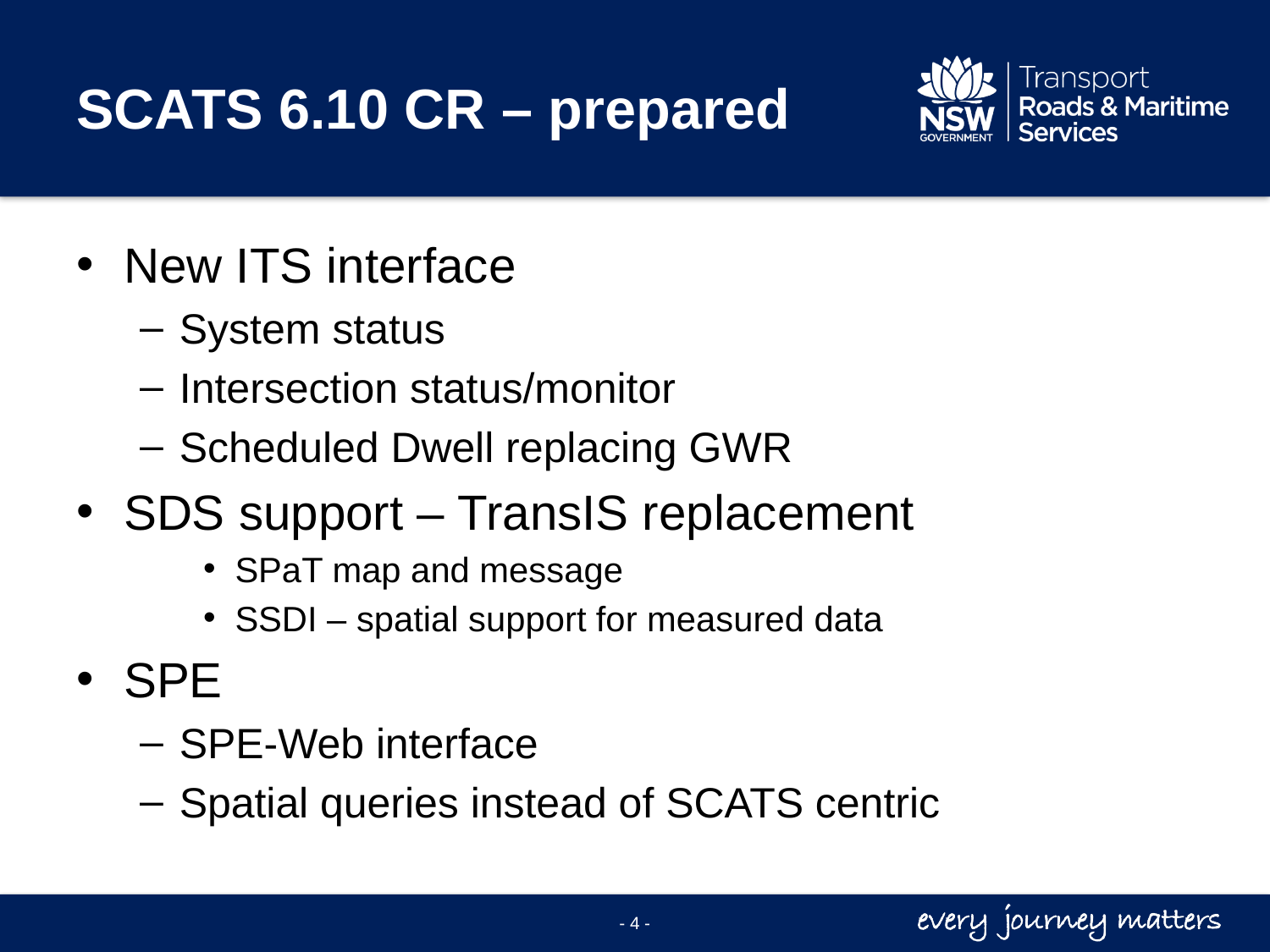

# SCATS 6.10 CR – prepared
New ITS interface
System status
Intersection status/monitor
Scheduled Dwell replacing GWR
SDS support – TransIS replacement
SPaT map and message
SSDI – spatial support for measured data
SPE
SPE-Web interface
Spatial queries instead of SCATS centric